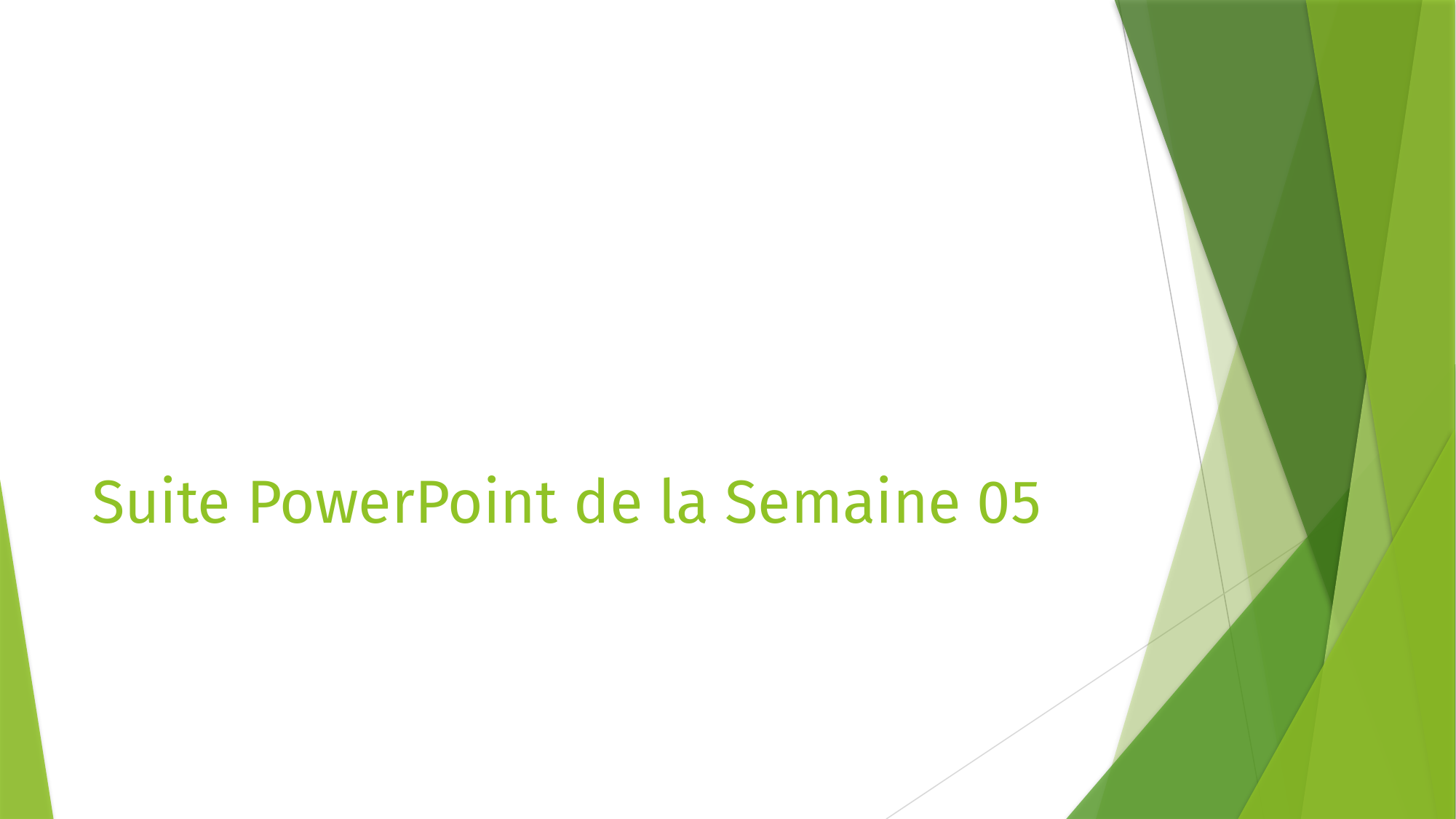

# Suite PowerPoint de la Semaine 05